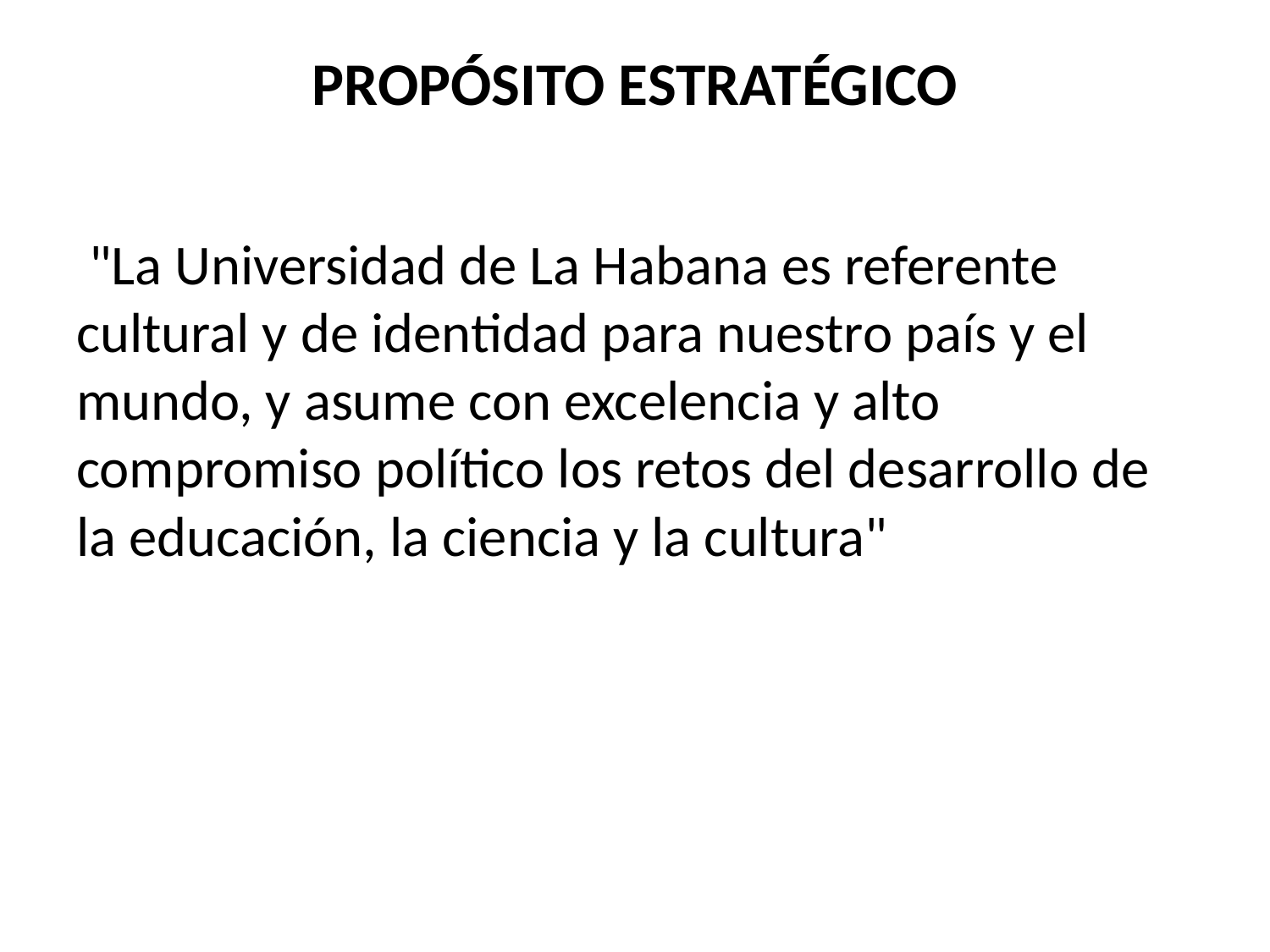

# PROPÓSITO ESTRATÉGICO
 "La Universidad de La Habana es referente cultural y de identidad para nuestro país y el mundo, y asume con excelencia y alto compromiso político los retos del desarrollo de la educación, la ciencia y la cultura"